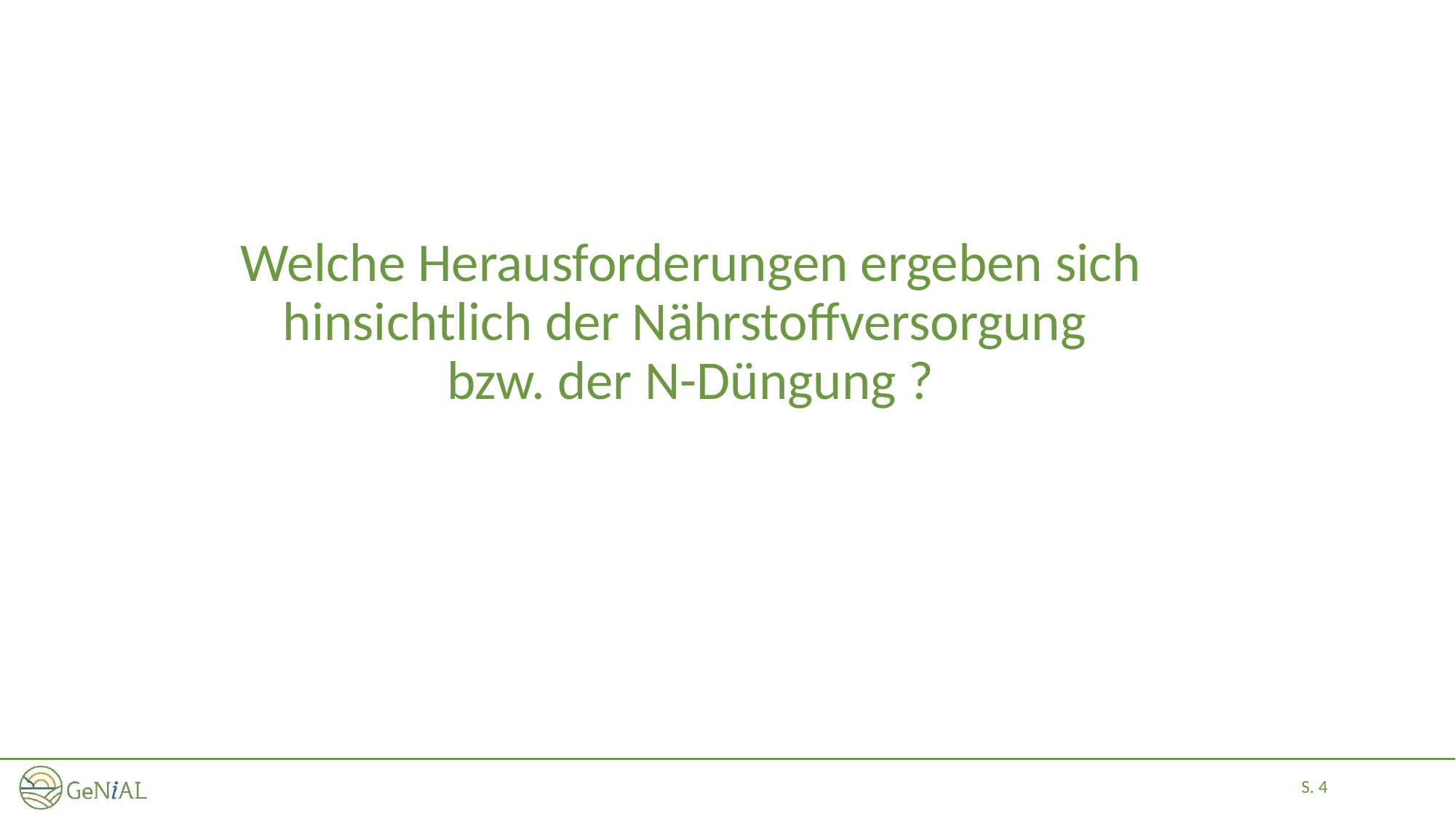

# Welche Herausforderungen ergeben sich hinsichtlich der Nährstoffversorgung bzw. der N-Düngung ?